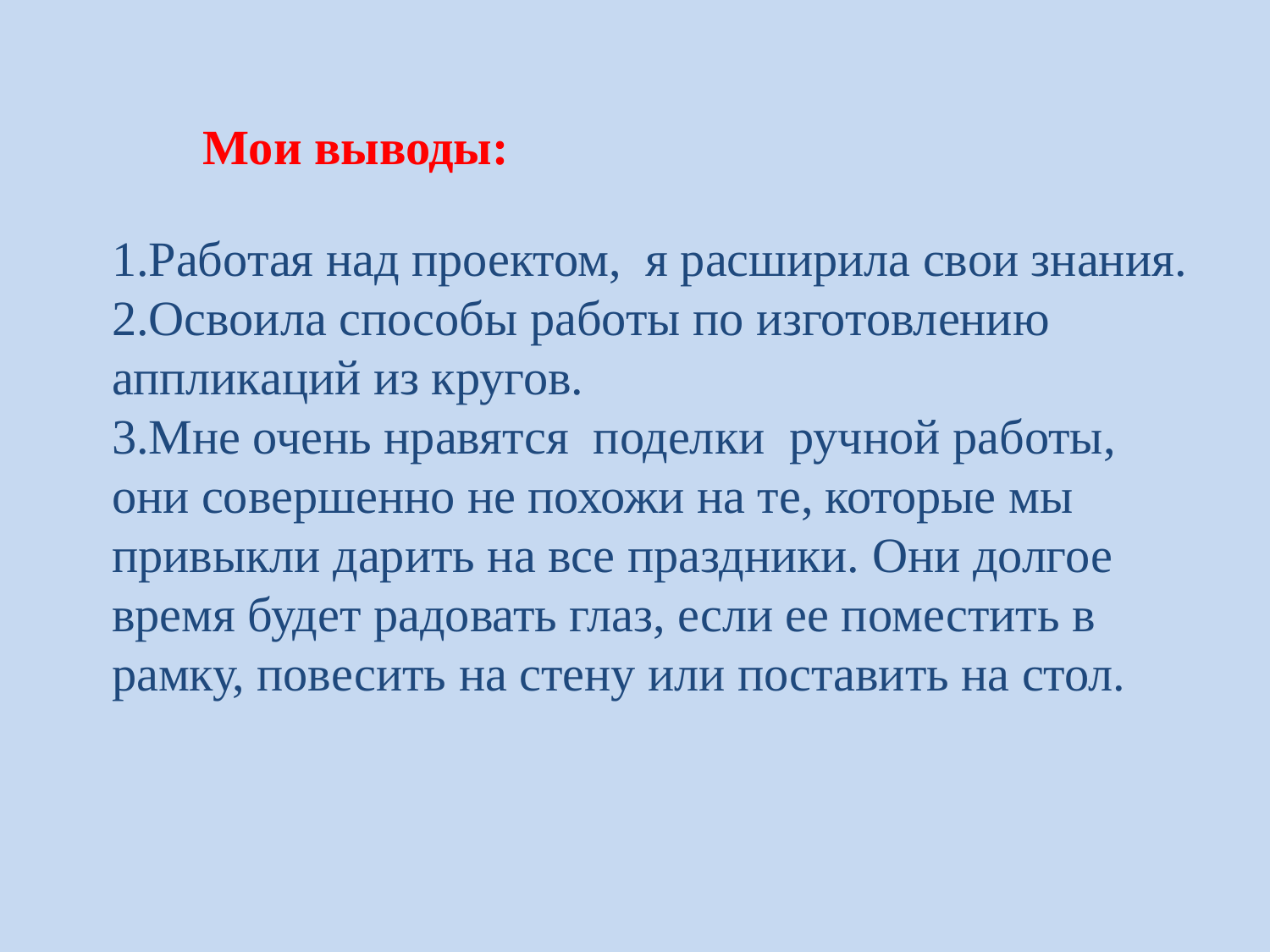

Мои выводы:
1.Работая над проектом,  я расширила свои знания.
2.Освоила способы работы по изготовлению аппликаций из кругов.
3.Мне очень нравятся  поделки  ручной работы, они совершенно не похожи на те, которые мы привыкли дарить на все праздники. Они долгое время будет радовать глаз, если ее поместить в рамку, повесить на стену или поставить на стол.